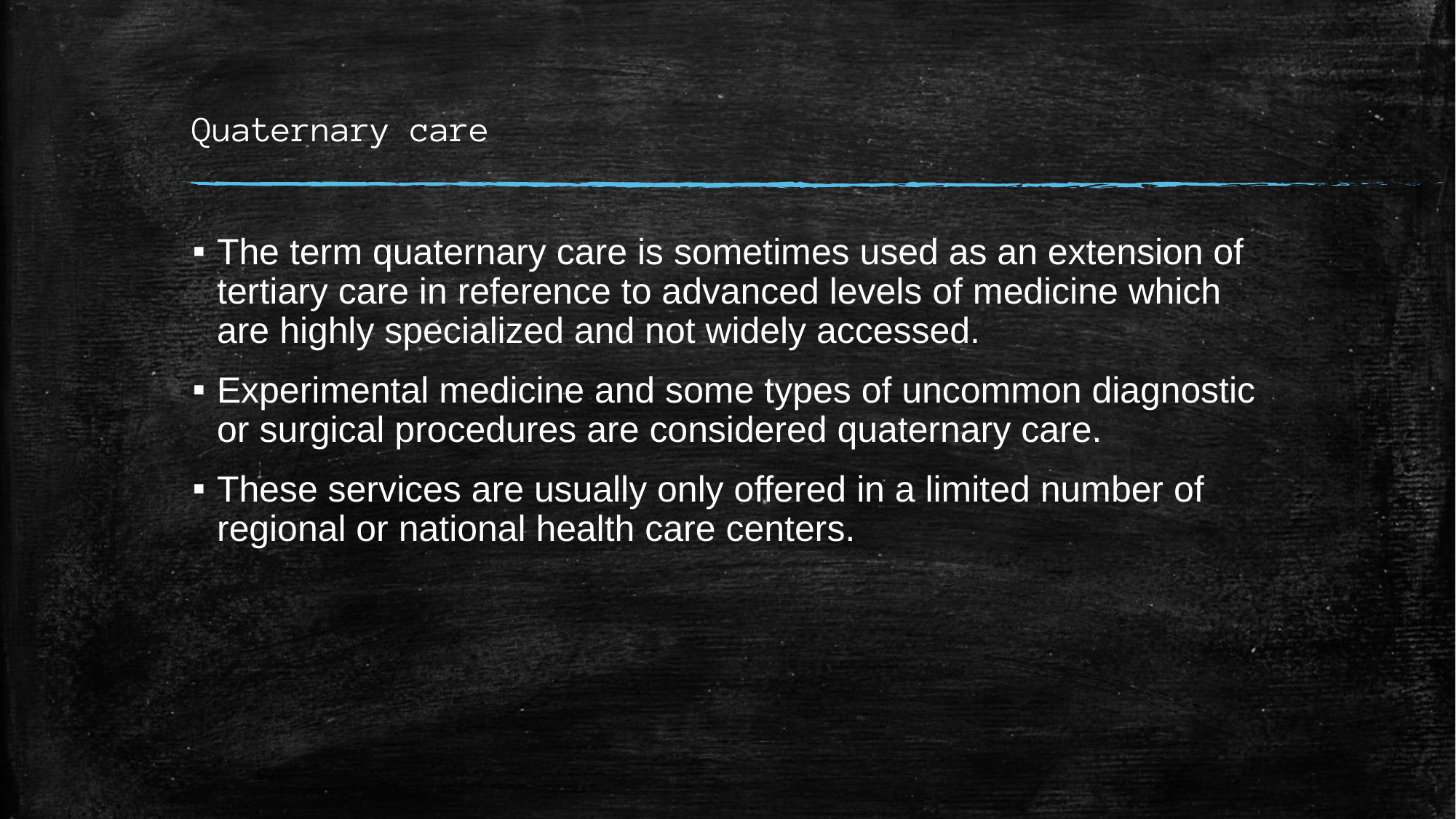

# Quaternary care
The term quaternary care is sometimes used as an extension of tertiary care in reference to advanced levels of medicine which are highly specialized and not widely accessed.
Experimental medicine and some types of uncommon diagnostic or surgical procedures are considered quaternary care.
These services are usually only offered in a limited number of regional or national health care centers.